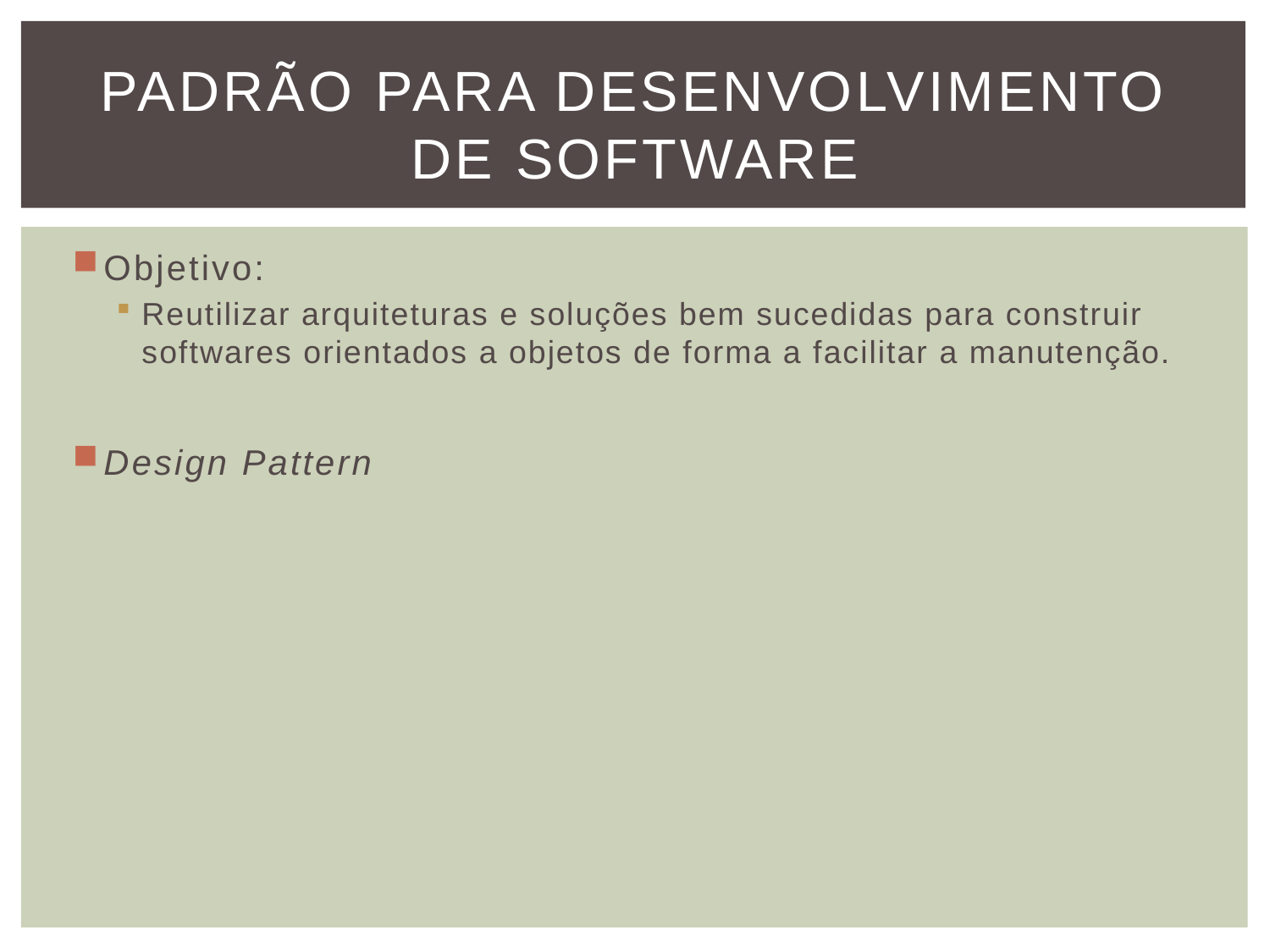

# Padrão para desenvolvimento de software
Objetivo:
Reutilizar arquiteturas e soluções bem sucedidas para construir softwares orientados a objetos de forma a facilitar a manutenção.

Design Pattern